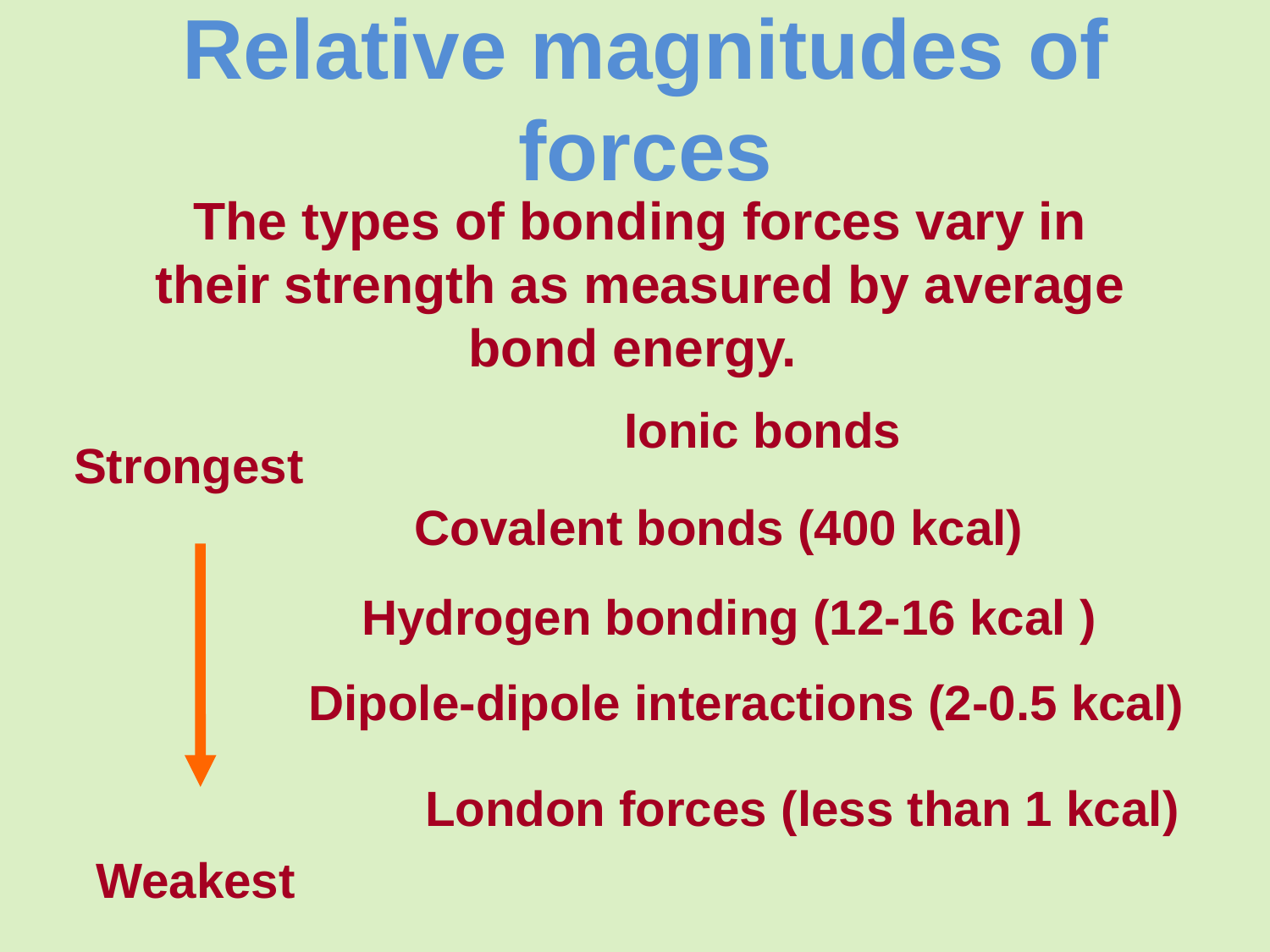

Relative magnitudes of forces
The types of bonding forces vary in their strength as measured by average bond energy.

Ionic bonds
Strongest

Weakest
Covalent bonds (400 kcal)

Hydrogen bonding (12-16 kcal )
Dipole-dipole interactions (2-0.5 kcal)
London forces (less than 1 kcal)